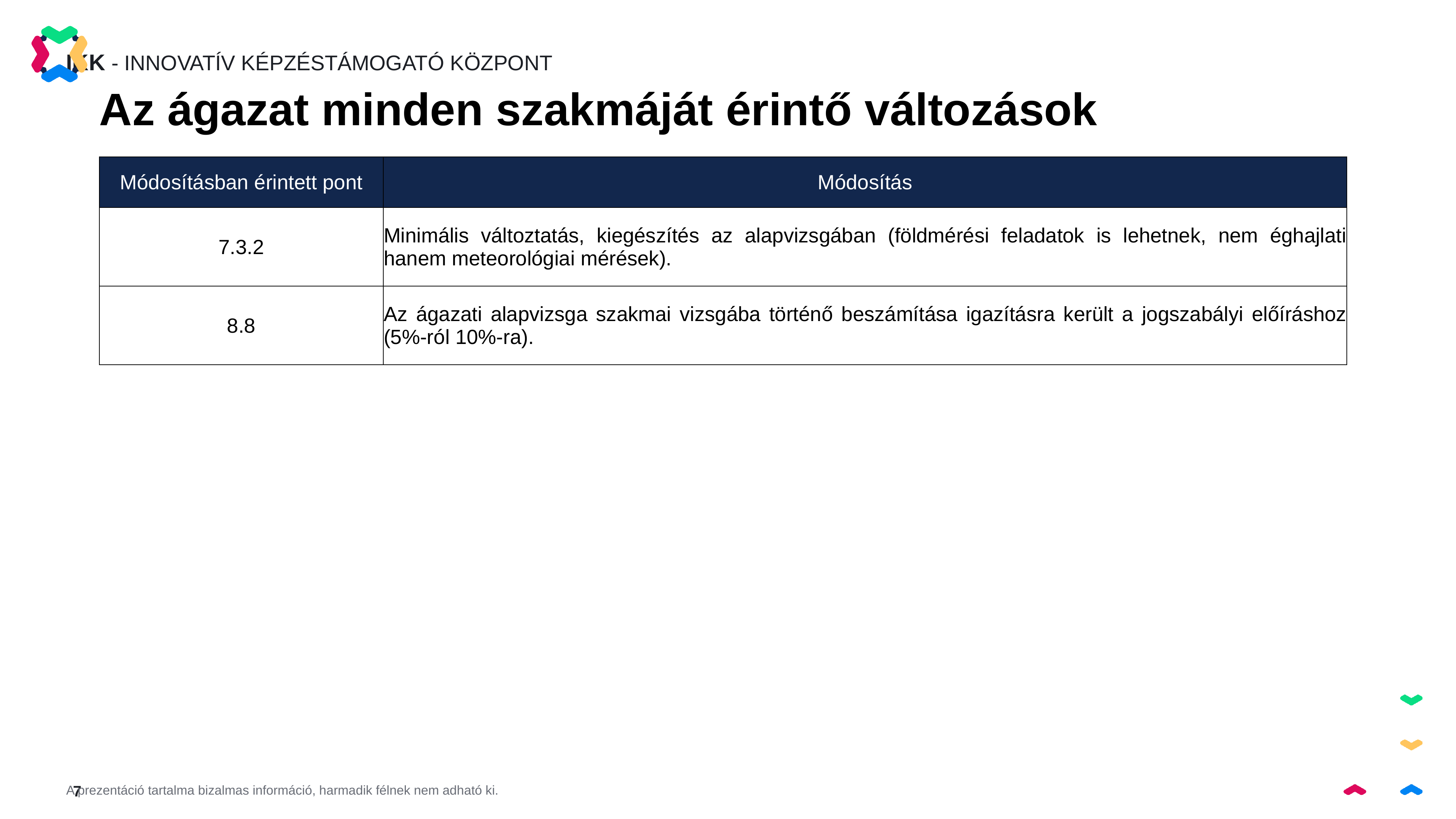

Az ágazat minden szakmáját érintő változások
| Módosításban érintett pont | Módosítás |
| --- | --- |
| 7.3.2 | Minimális változtatás, kiegészítés az alapvizsgában (földmérési feladatok is lehetnek, nem éghajlati hanem meteorológiai mérések). |
| 8.8 | Az ágazati alapvizsga szakmai vizsgába történő beszámítása igazításra került a jogszabályi előíráshoz (5%-ról 10%-ra). |